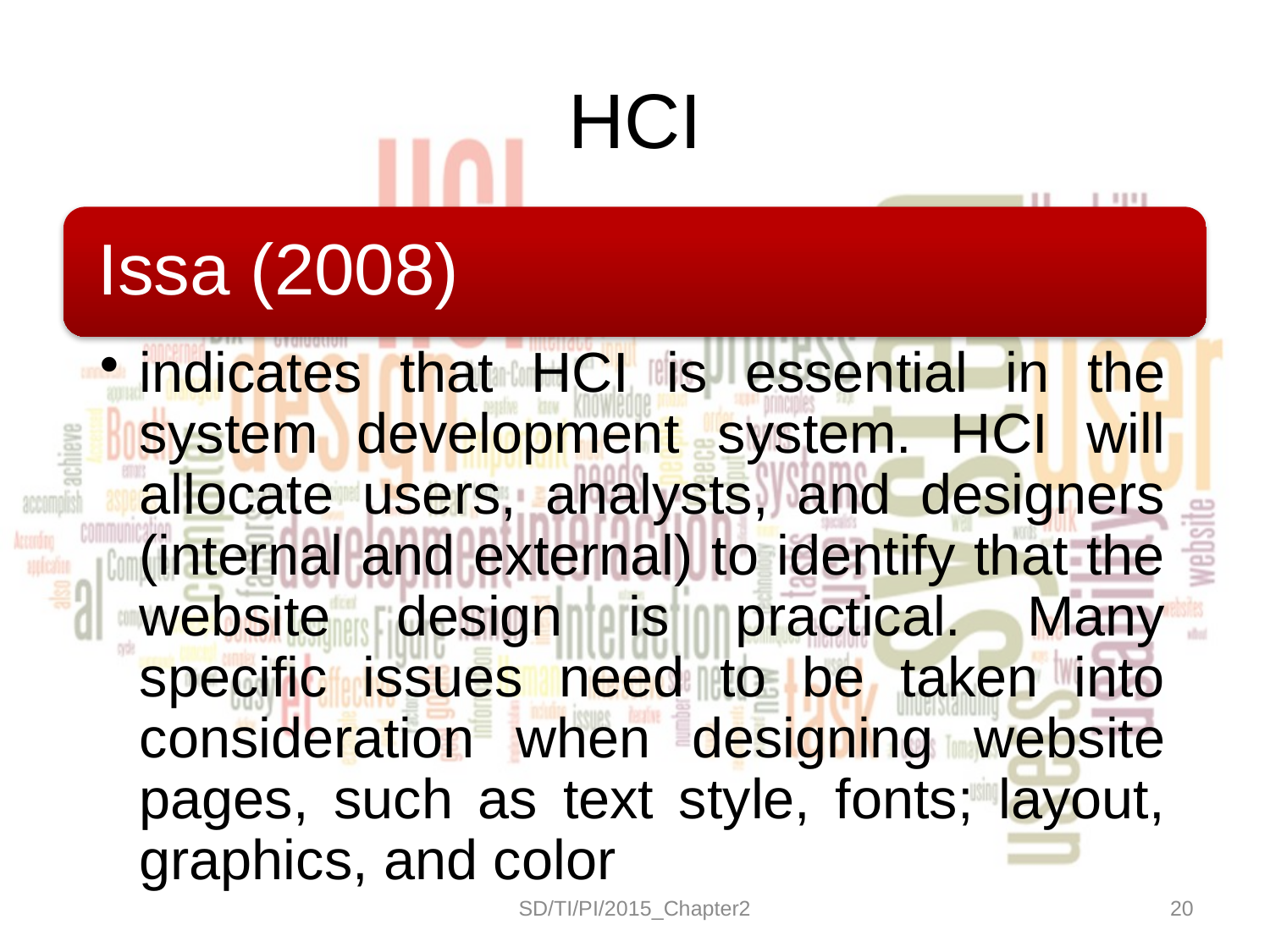

# HCI
Issa (2008)
indicates that HCI is essential in the system development system. HCI will allocate users, analysts, and designers (internal and external) to identify that the website design is practical. Many specific issues need to be taken into consideration when designing website pages, such as text style, fonts; layout, graphics, and color
SD/TI/PI/2015_Chapter2
20